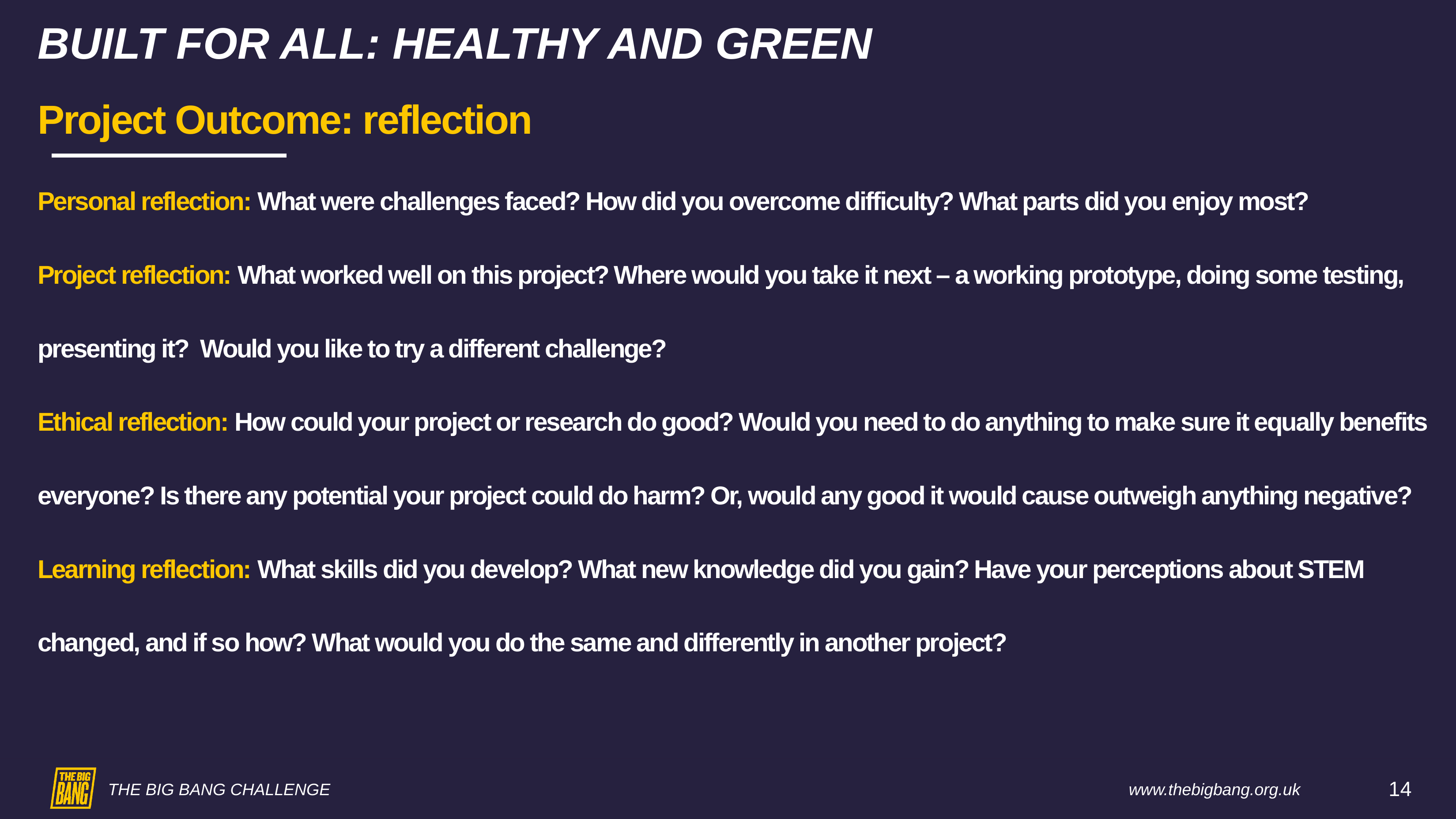

BUILT FOR ALL: HEALTHY AND GREEN
Project Outcome: reflection
Personal reflection: What were challenges faced? How did you overcome difficulty? What parts did you enjoy most?
Project reflection: What worked well on this project? Where would you take it next – a working prototype, doing some testing, presenting it?  Would you like to try a different challenge?
Ethical reflection: How could your project or research do good? Would you need to do anything to make sure it equally benefits everyone? Is there any potential your project could do harm? Or, would any good it would cause outweigh anything negative?
Learning reflection: What skills did you develop? What new knowledge did you gain? Have your perceptions about STEM changed, and if so how? What would you do the same and differently in another project?